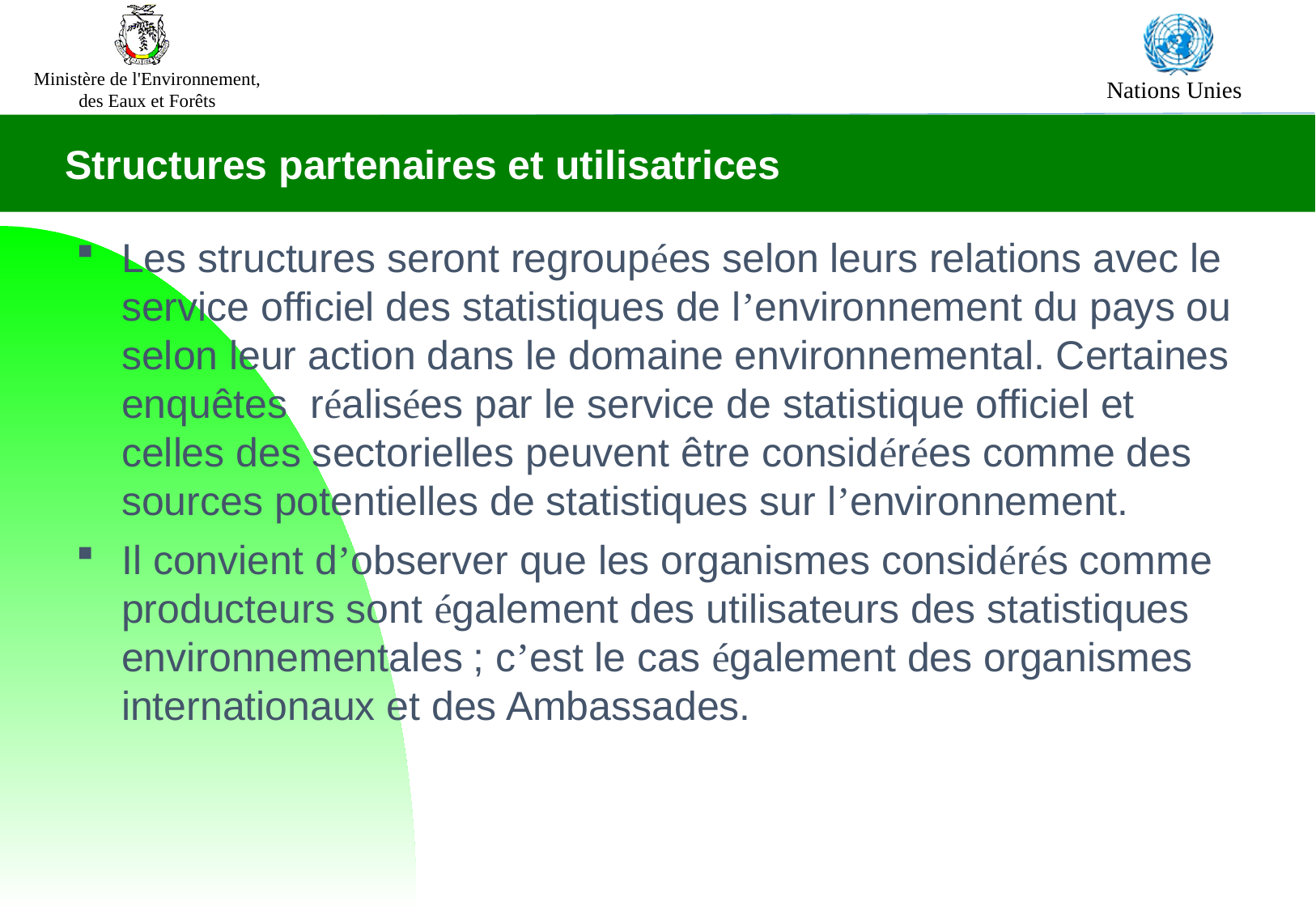

Structures partenaires et utilisatrices
Les structures seront regroupées selon leurs relations avec le service officiel des statistiques de l’environnement du pays ou selon leur action dans le domaine environnemental. Certaines enquêtes  réalisées par le service de statistique officiel et celles des sectorielles peuvent être considérées comme des sources potentielles de statistiques sur l’environnement.
Il convient d’observer que les organismes considérés comme producteurs sont également des utilisateurs des statistiques environnementales ; c’est le cas également des organismes internationaux et des Ambassades.